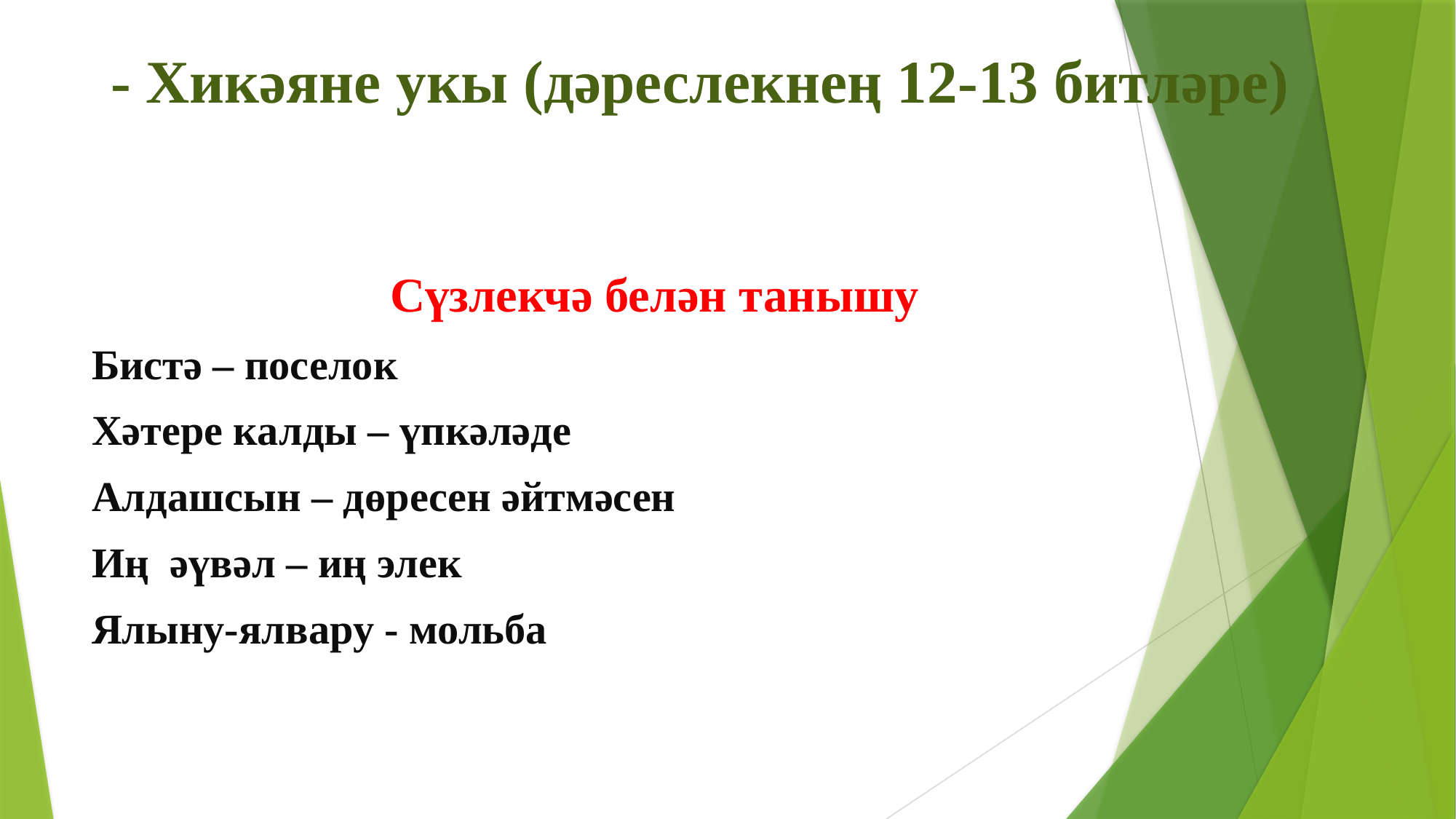

# - Хикәяне укы (дәреслекнең 12-13 битләре)
                                         Сүзлекчә белән танышу
Бистә – поселок
Хәтере калды – үпкәләде
Алдашсын – дөресен әйтмәсен
Иң  әүвәл – иң элек
Ялыну-ялвару - мольба